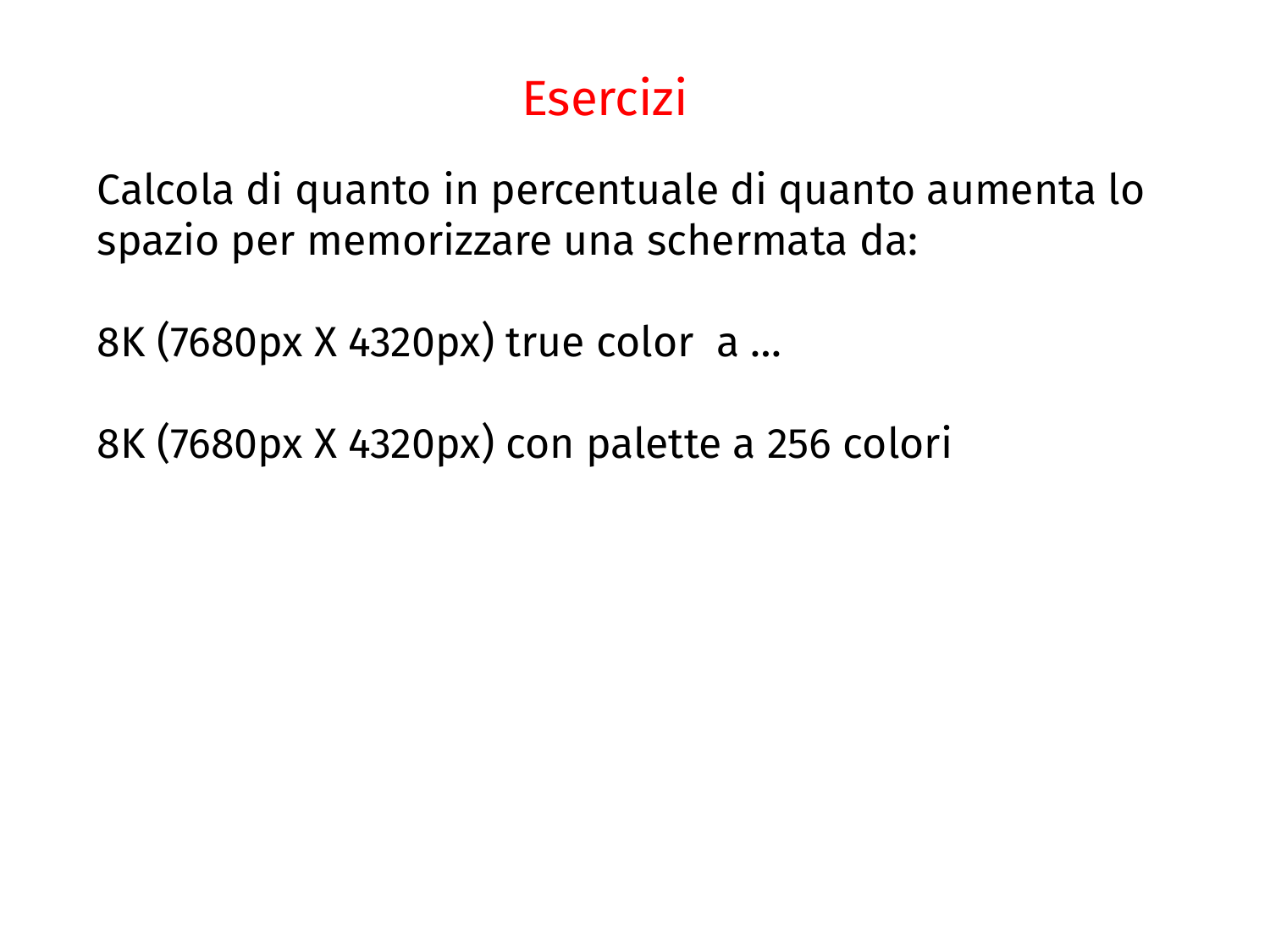

Esercizi
Calcola di quanto in percentuale di quanto aumenta lo spazio per memorizzare una schermata da:

8K (7680px X 4320px) true color  a …

8K (7680px X 4320px) con palette a 256 colori